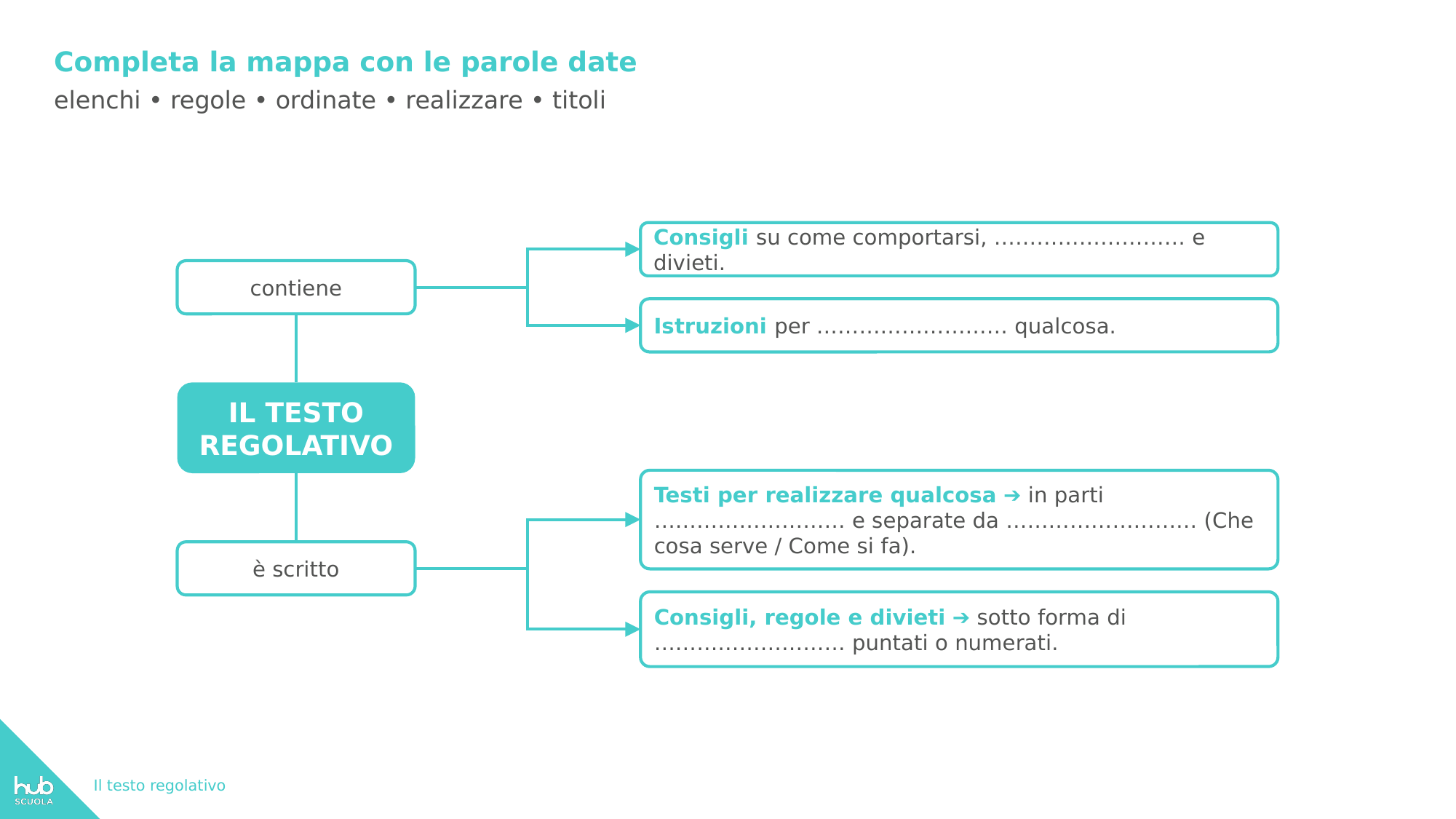

Completa la mappa con le parole date
elenchi • regole • ordinate • realizzare • titoli
Consigli su come comportarsi, ……………………… e divieti.
contiene
Istruzioni per ……………………… qualcosa.
IL TESTO REGOLATIVO
Testi per realizzare qualcosa ➔ in parti ……………………… e separate da ……………………… (Che cosa serve / Come si fa).
è scritto
Consigli, regole e divieti ➔ sotto forma di ……………………… puntati o numerati.